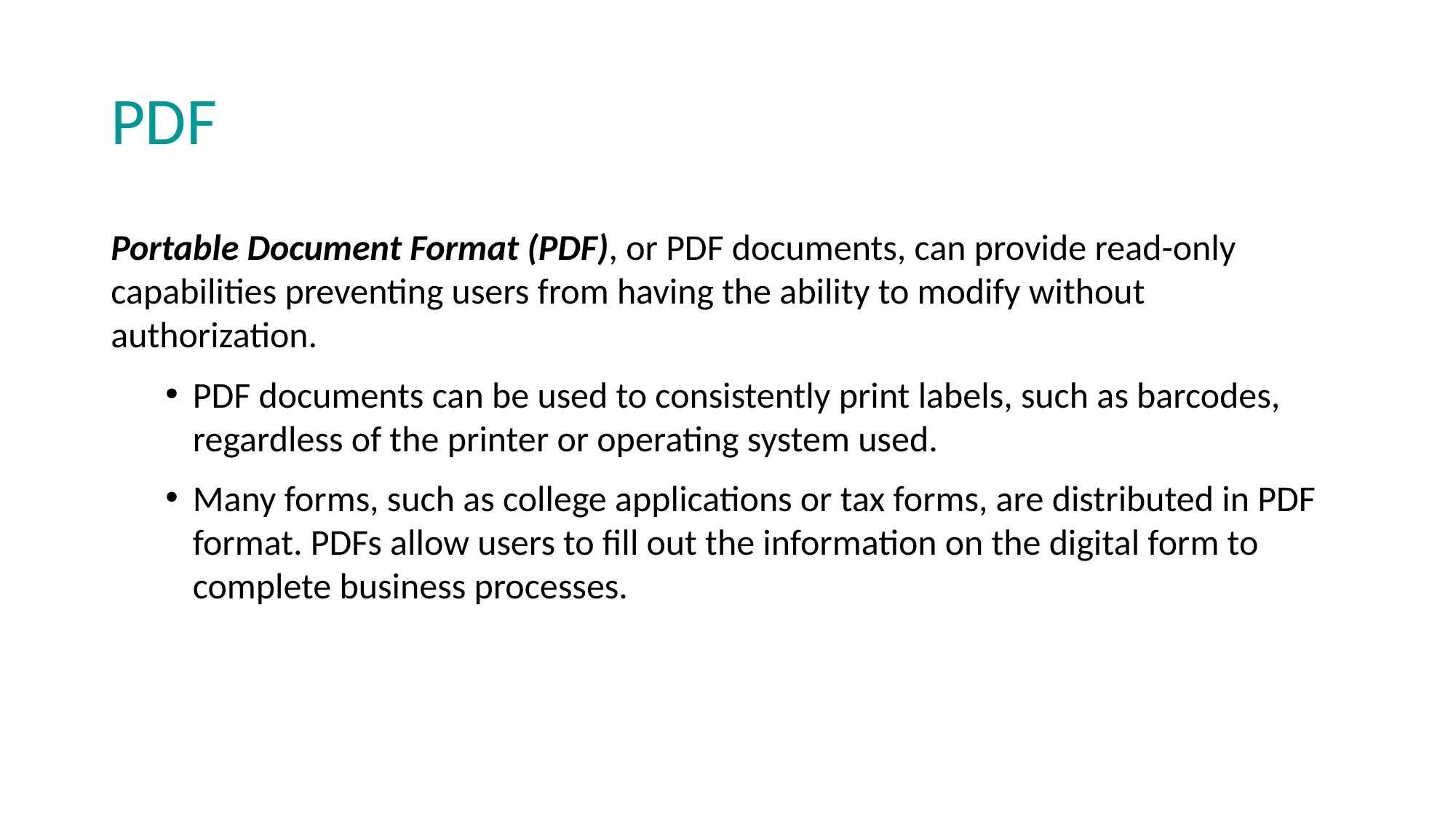

# PDF
Portable Document Format (PDF), or PDF documents, can provide read-only capabilities preventing users from having the ability to modify without authorization.
PDF documents can be used to consistently print labels, such as barcodes, regardless of the printer or operating system used.
Many forms, such as college applications or tax forms, are distributed in PDF format. PDFs allow users to fill out the information on the digital form to complete business processes.